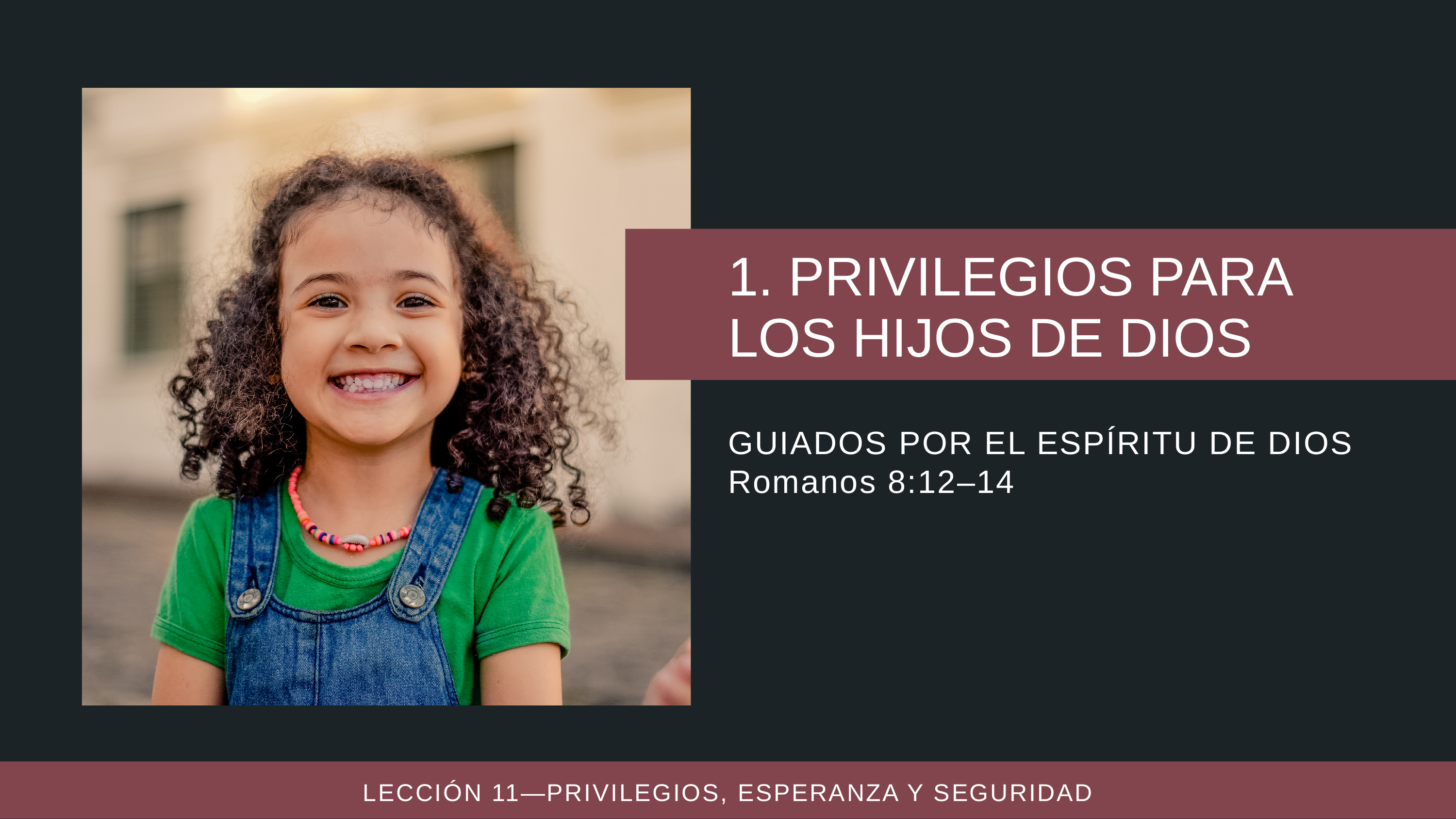

GUIADOS POR EL ESPÍRITU DE DIOS
Romanos 8:12–14